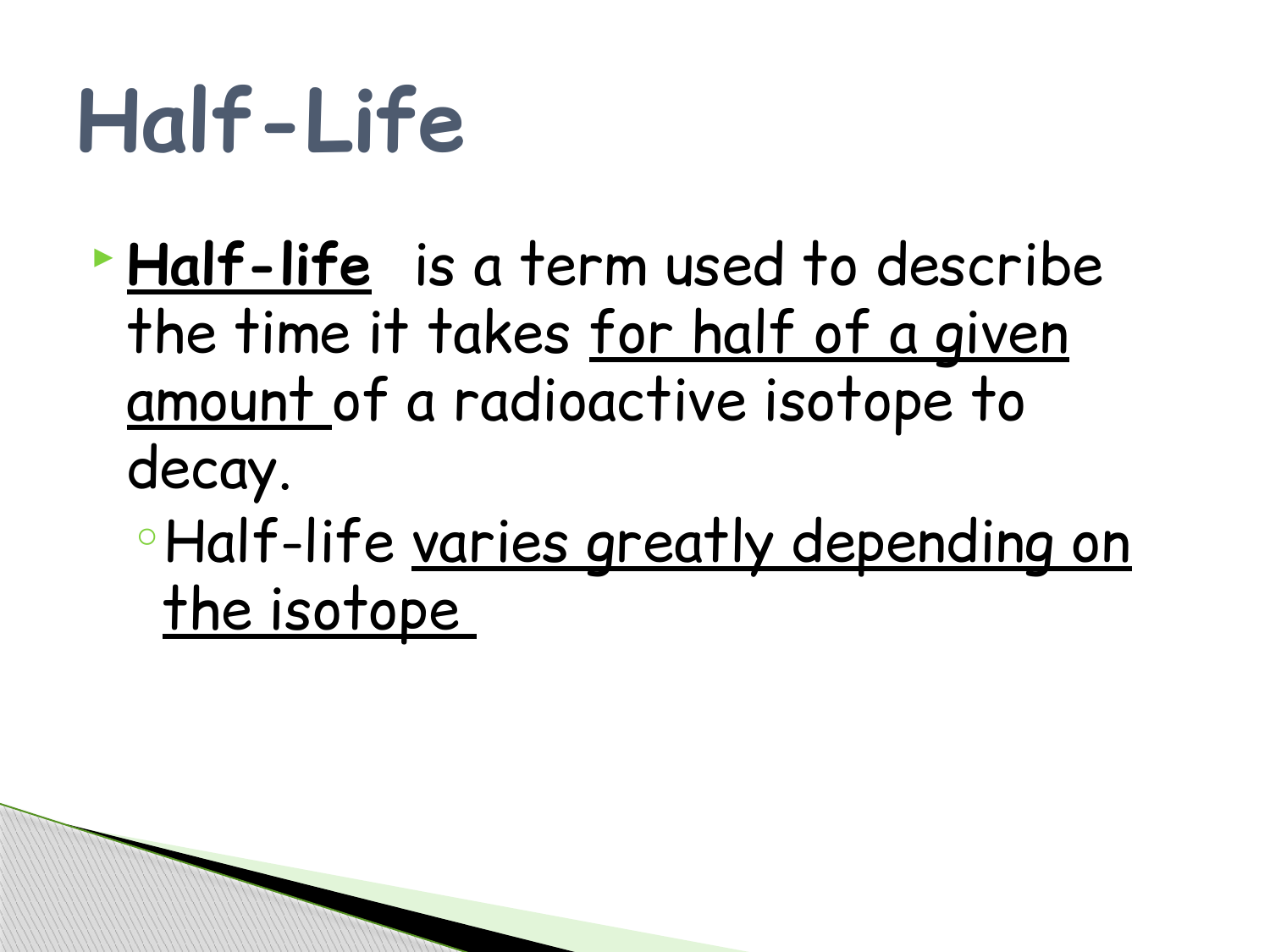

# Half-Life
Half-life  is a term used to describe the time it takes for half of a given amount of a radioactive isotope to decay.
Half-life varies greatly depending on the isotope